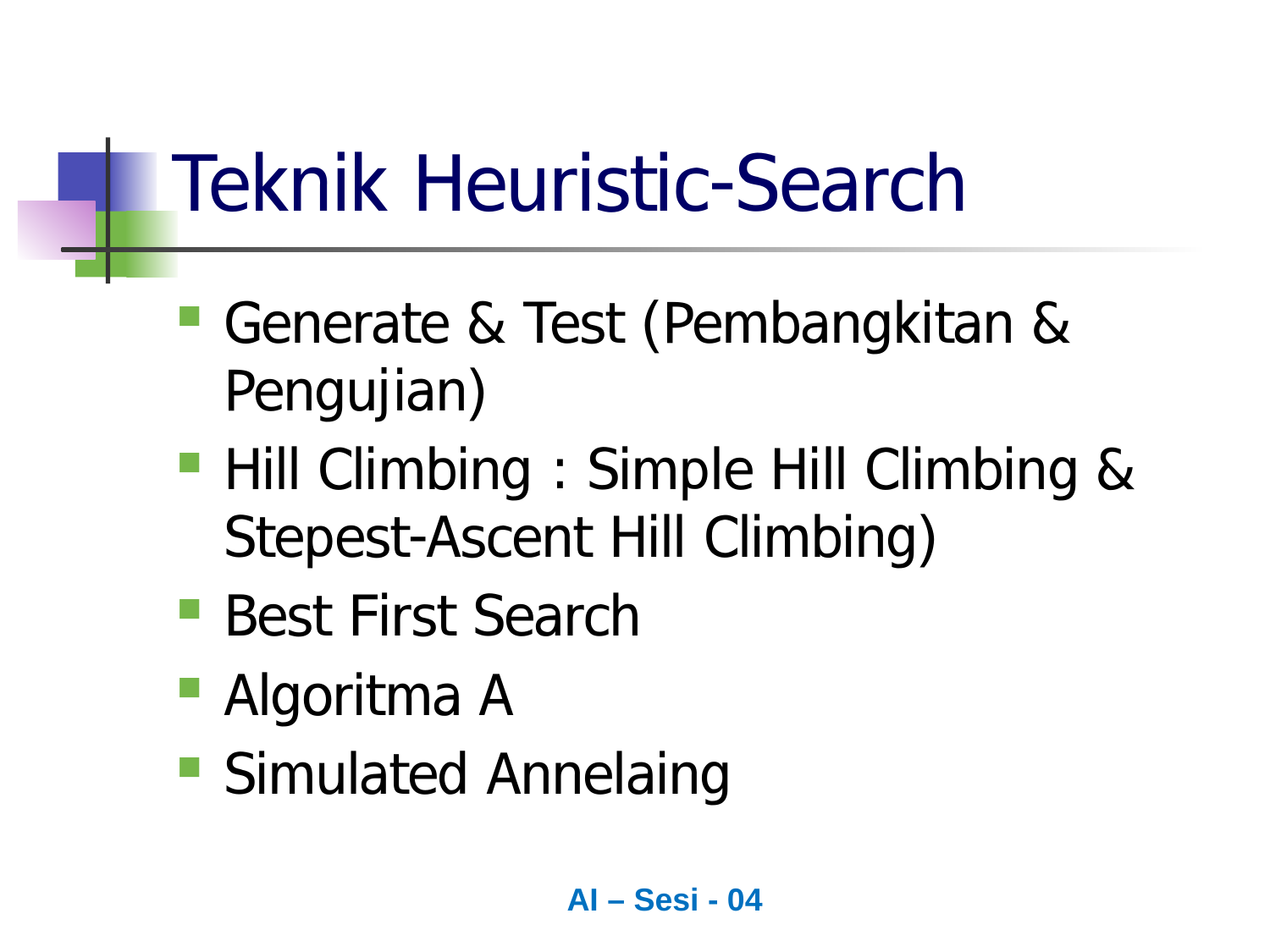

# Teknik Heuristic-Search
Generate & Test (Pembangkitan & Pengujian)
Hill Climbing : Simple Hill Climbing & Stepest-Ascent Hill Climbing)
Best First Search
Algoritma A
Simulated Annelaing